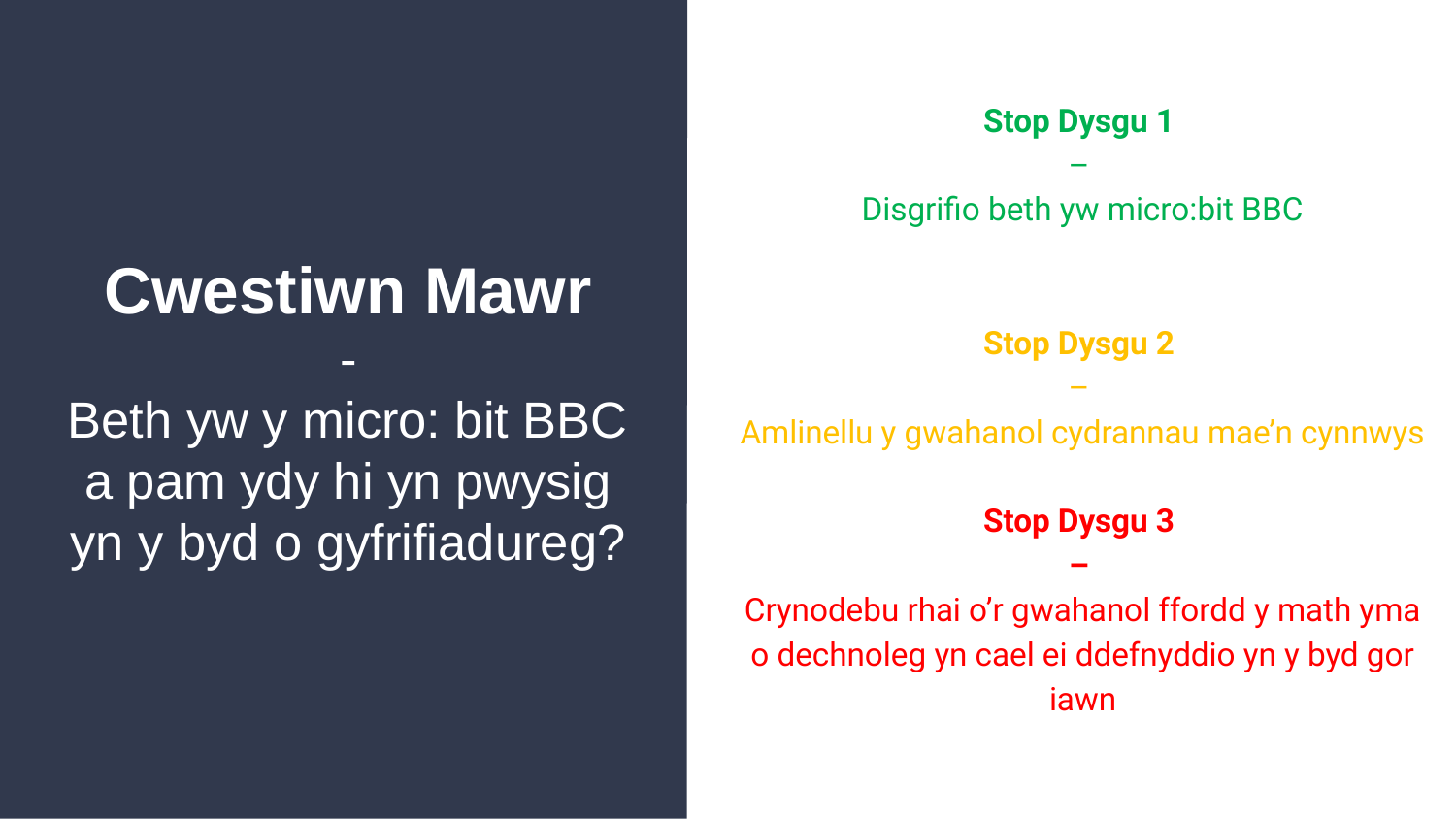

Stop Dysgu 1
–
Disgrifio beth yw micro:bit BBC

Stop Dysgu 2
–
Amlinellu y gwahanol cydrannau mae’n cynnwys

Stop Dysgu 3
–
Crynodebu rhai o’r gwahanol ffordd y math yma o dechnoleg yn cael ei ddefnyddio yn y byd gor iawn

# Cwestiwn Mawr - Beth yw y micro: bit BBC a pam ydy hi yn pwysig yn y byd o gyfrifiadureg?